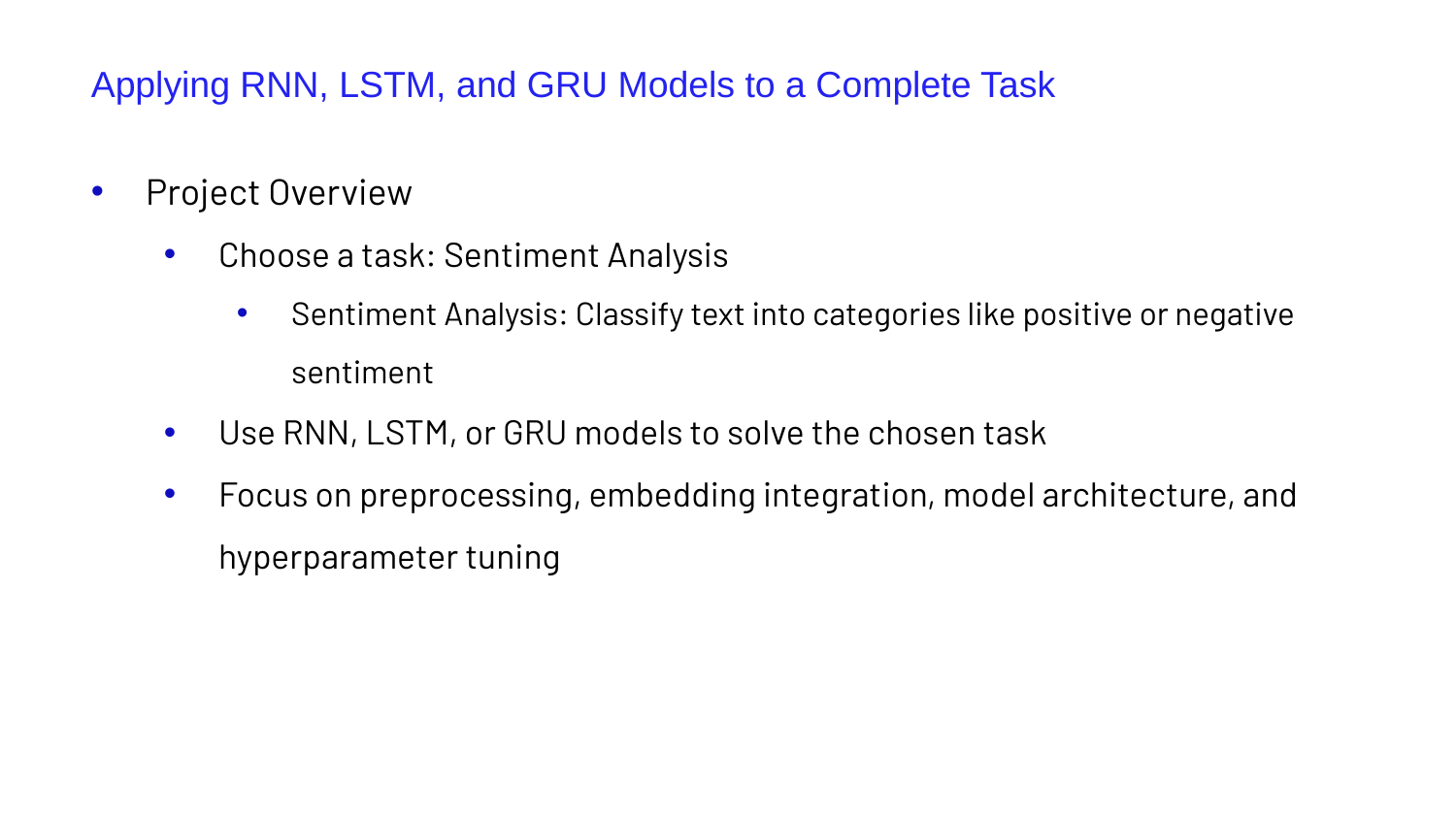

Applying RNN, LSTM, and GRU Models to a Complete Task
Project Overview
Choose a task: Sentiment Analysis
Sentiment Analysis: Classify text into categories like positive or negative sentiment
Use RNN, LSTM, or GRU models to solve the chosen task
Focus on preprocessing, embedding integration, model architecture, and hyperparameter tuning